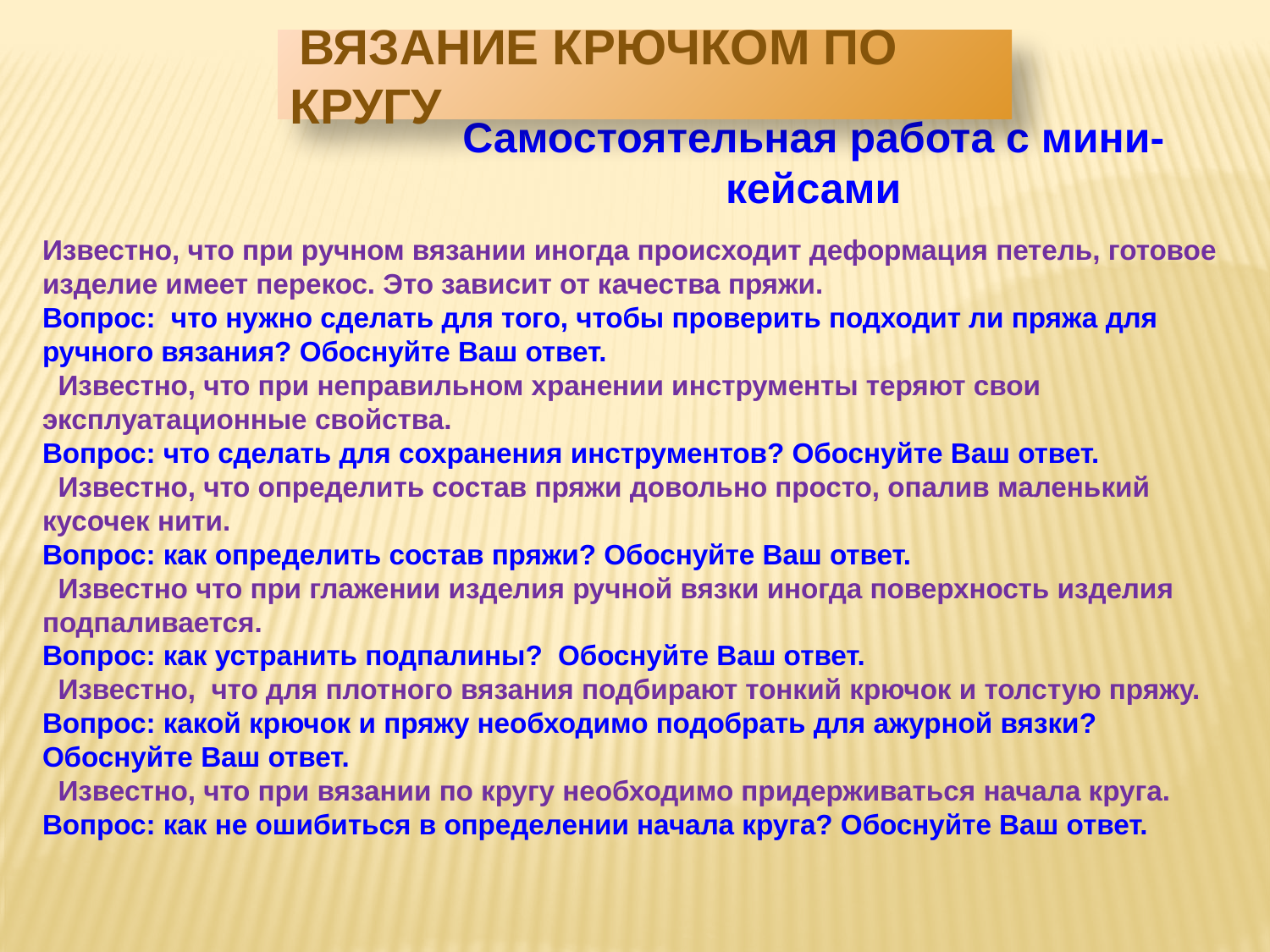

ВЯЗАНИЕ КРЮЧКОМ ПО КРУГУ
Самостоятельная работа с мини-кейсами

Известно, что при ручном вязании иногда происходит деформация петель, готовое изделие имеет перекос. Это зависит от качества пряжи.
Вопрос:  что нужно сделать для того, чтобы проверить подходит ли пряжа для ручного вязания? Обоснуйте Ваш ответ.
  Известно, что при неправильном хранении инструменты теряют свои эксплуатационные свойства.
Вопрос: что сделать для сохранения инструментов? Обоснуйте Ваш ответ.
  Известно, что определить состав пряжи довольно просто, опалив маленький кусочек нити.
Вопрос: как определить состав пряжи? Обоснуйте Ваш ответ.
  Известно что при глажении изделия ручной вязки иногда поверхность изделия подпаливается.
Вопрос: как устранить подпалины?  Обоснуйте Ваш ответ.
  Известно,  что для плотного вязания подбирают тонкий крючок и толстую пряжу.
Вопрос: какой крючок и пряжу необходимо подобрать для ажурной вязки?  Обоснуйте Ваш ответ.
  Известно, что при вязании по кругу необходимо придерживаться начала круга.
Вопрос: как не ошибиться в определении начала круга? Обоснуйте Ваш ответ.